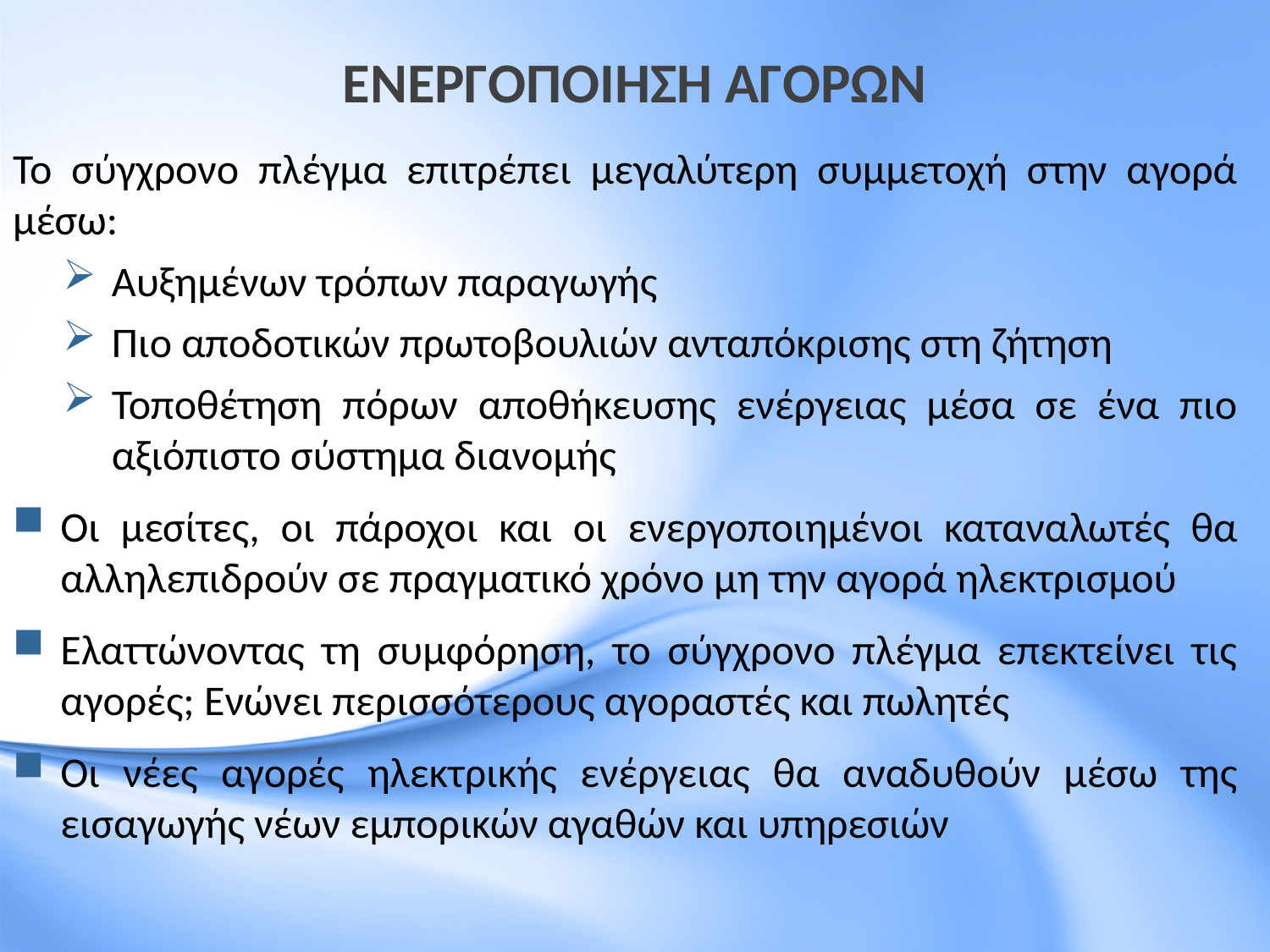

# ΕΝΕΡΓΟΠΟΙΗΣΗ ΑΓΟΡΩΝ
Το σύγχρονο πλέγμα επιτρέπει μεγαλύτερη συμμετοχή στην αγορά μέσω:
Αυξημένων τρόπων παραγωγής
Πιο αποδοτικών πρωτοβουλιών ανταπόκρισης στη ζήτηση
Τοποθέτηση πόρων αποθήκευσης ενέργειας μέσα σε ένα πιο αξιόπιστο σύστημα διανομής
Οι μεσίτες, οι πάροχοι και οι ενεργοποιημένοι καταναλωτές θα αλληλεπιδρούν σε πραγματικό χρόνο μη την αγορά ηλεκτρισμού
Ελαττώνοντας τη συμφόρηση, το σύγχρονο πλέγμα επεκτείνει τις αγορές; Ενώνει περισσότερους αγοραστές και πωλητές
Οι νέες αγορές ηλεκτρικής ενέργειας θα αναδυθούν μέσω της εισαγωγής νέων εμπορικών αγαθών και υπηρεσιών